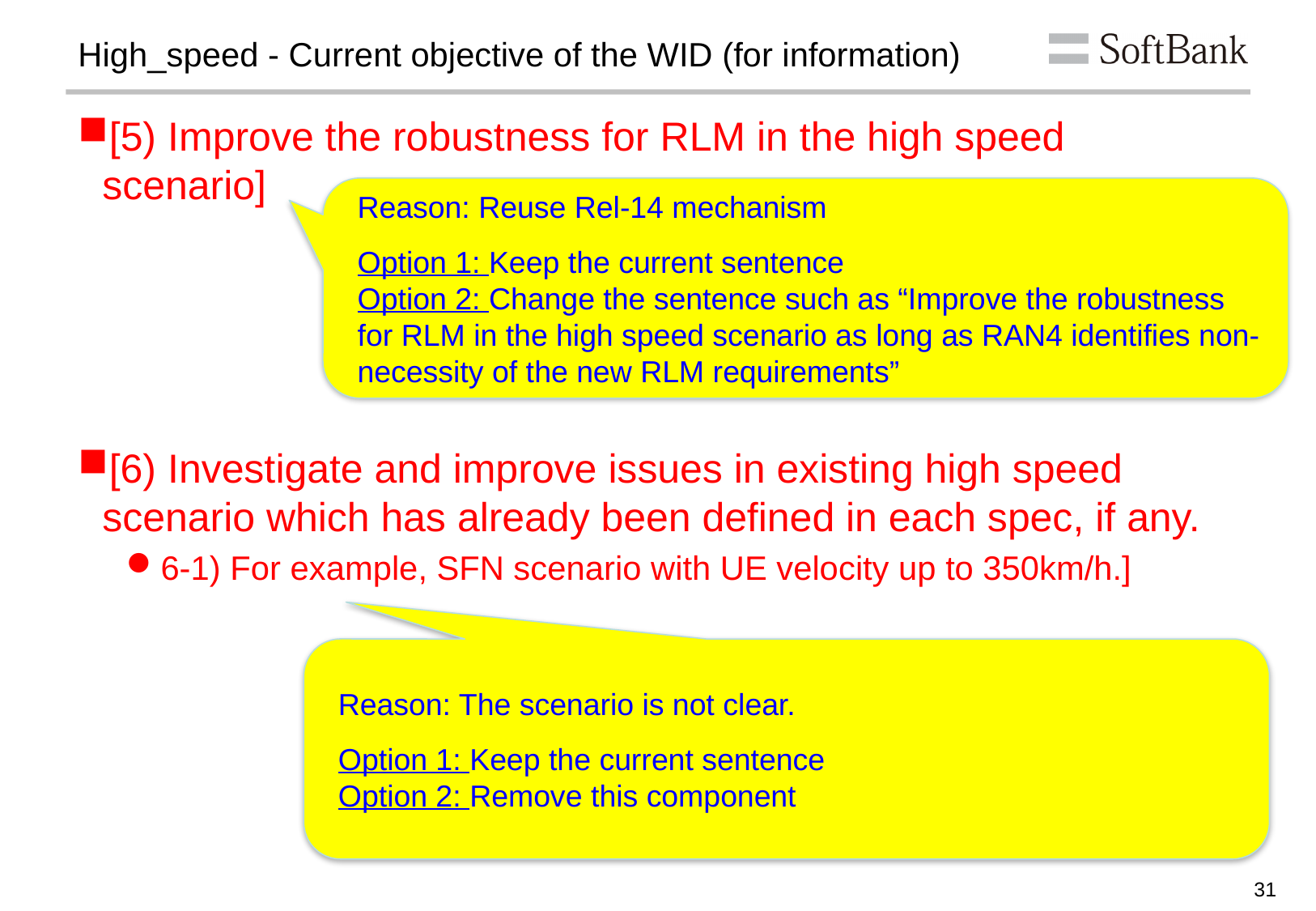

# High_speed - Current objective of the WID (for information)
[5) Improve the robustness for RLM in the high speed scenario]

[6) Investigate and improve issues in existing high speed scenario which has already been defined in each spec, if any.
6-1) For example, SFN scenario with UE velocity up to 350km/h.]

Reason: Reuse Rel-14 mechanism

Option 1: Keep the current sentence
Option 2: Change the sentence such as “Improve the robustness for RLM in the high speed scenario as long as RAN4 identifies non-necessity of the new RLM requirements”
Reason: The scenario is not clear.

Option 1: Keep the current sentence
Option 2: Remove this component